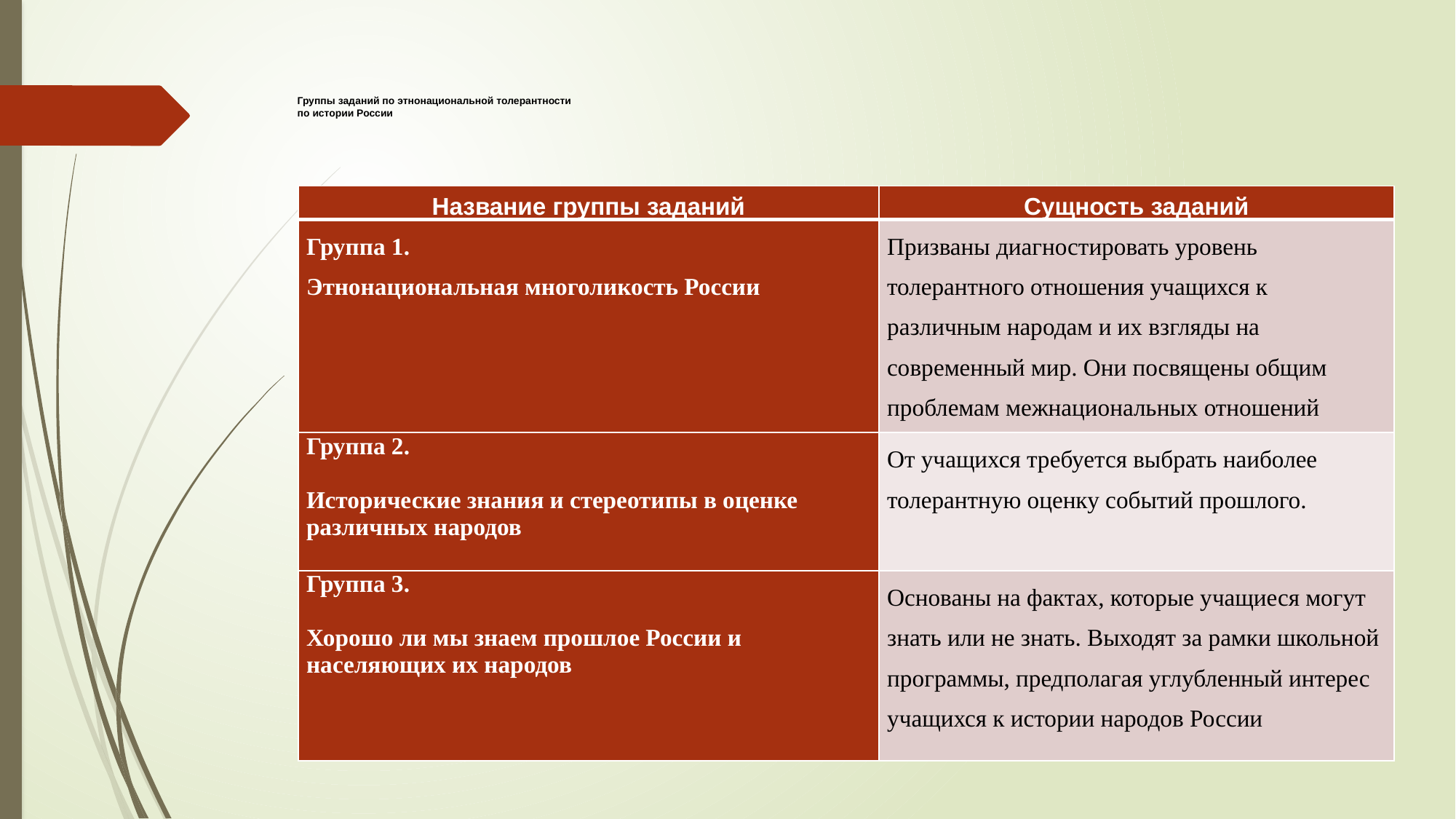

# Группы заданий по этнонациональной толерантности по истории России
| Название группы заданий | Сущность заданий |
| --- | --- |
| Группа 1. Этнонациональная многоликость России | Призваны диагностировать уровень толерантного отношения учащихся к различным народам и их взгляды на современный мир. Они посвящены общим проблемам межнациональных отношений |
| Группа 2. Исторические знания и стереотипы в оценке различных народов | От учащихся требуется выбрать наиболее толерантную оценку событий прошлого. |
| Группа 3. Хорошо ли мы знаем прошлое России и населяющих их народов | Основаны на фактах, которые учащиеся могут знать или не знать. Выходят за рамки школьной программы, предполагая углубленный интерес учащихся к истории народов России |